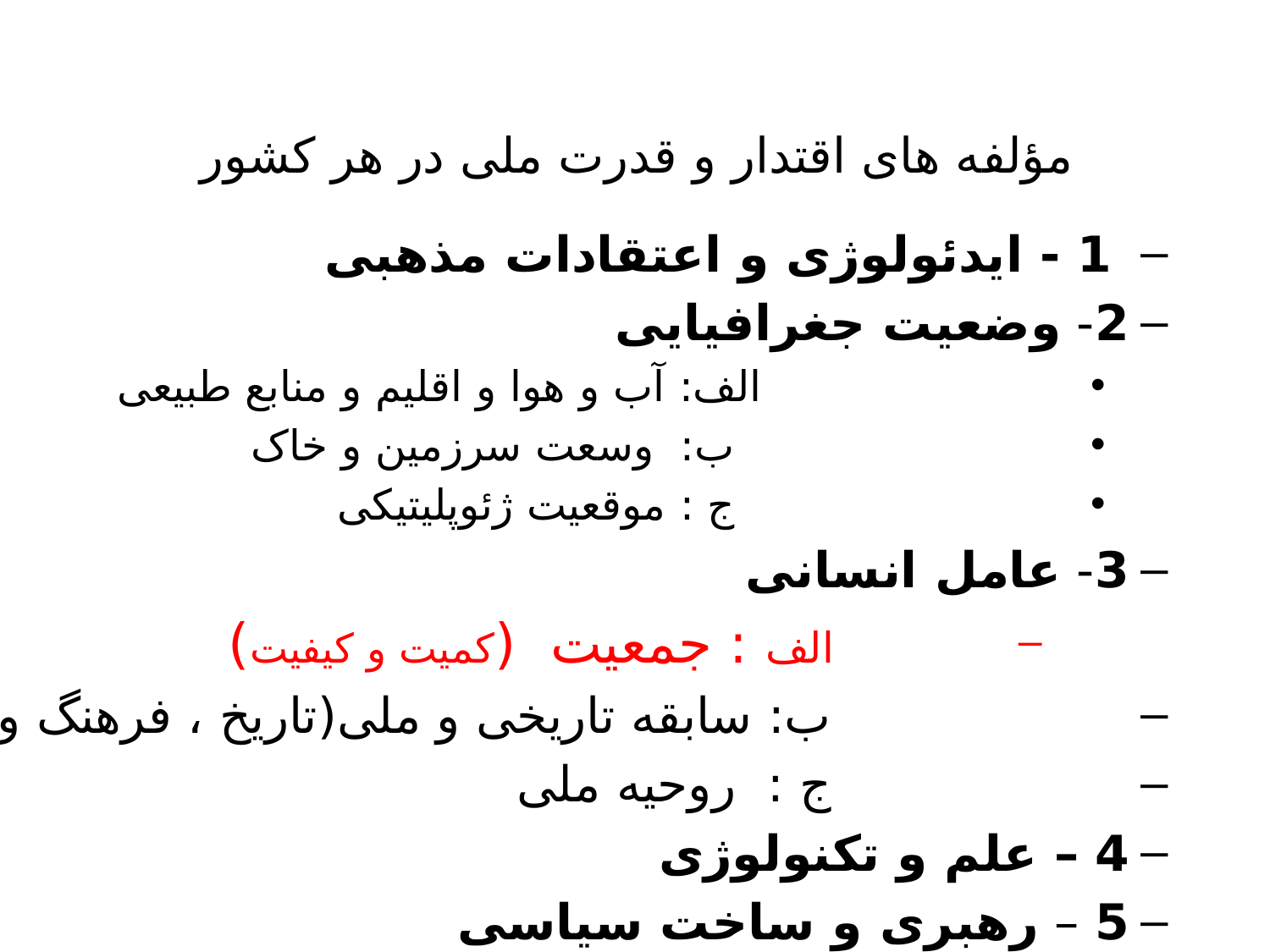

# مؤلفه های اقتدار و قدرت ملی در هر کشور
 1 - ایدئولوژی و اعتقادات مذهبی
2- وضعیت جغرافیایی
                       الف: آب و هوا و اقلیم و منابع طبیعی
                         ب:  وسعت سرزمین و خاک
                         ج : موقعیت ژئوپلیتیکی
3- عامل انسانی
             الف : جمعیت  (کمیت و کیفیت)
	                   ب: سابقه تاریخی و ملی(تاریخ ، فرهنگ و زبان)
	                   ج :  روحیه ملی
4 – علم و تکنولوژی
5 – رهبری و ساخت سیاسی